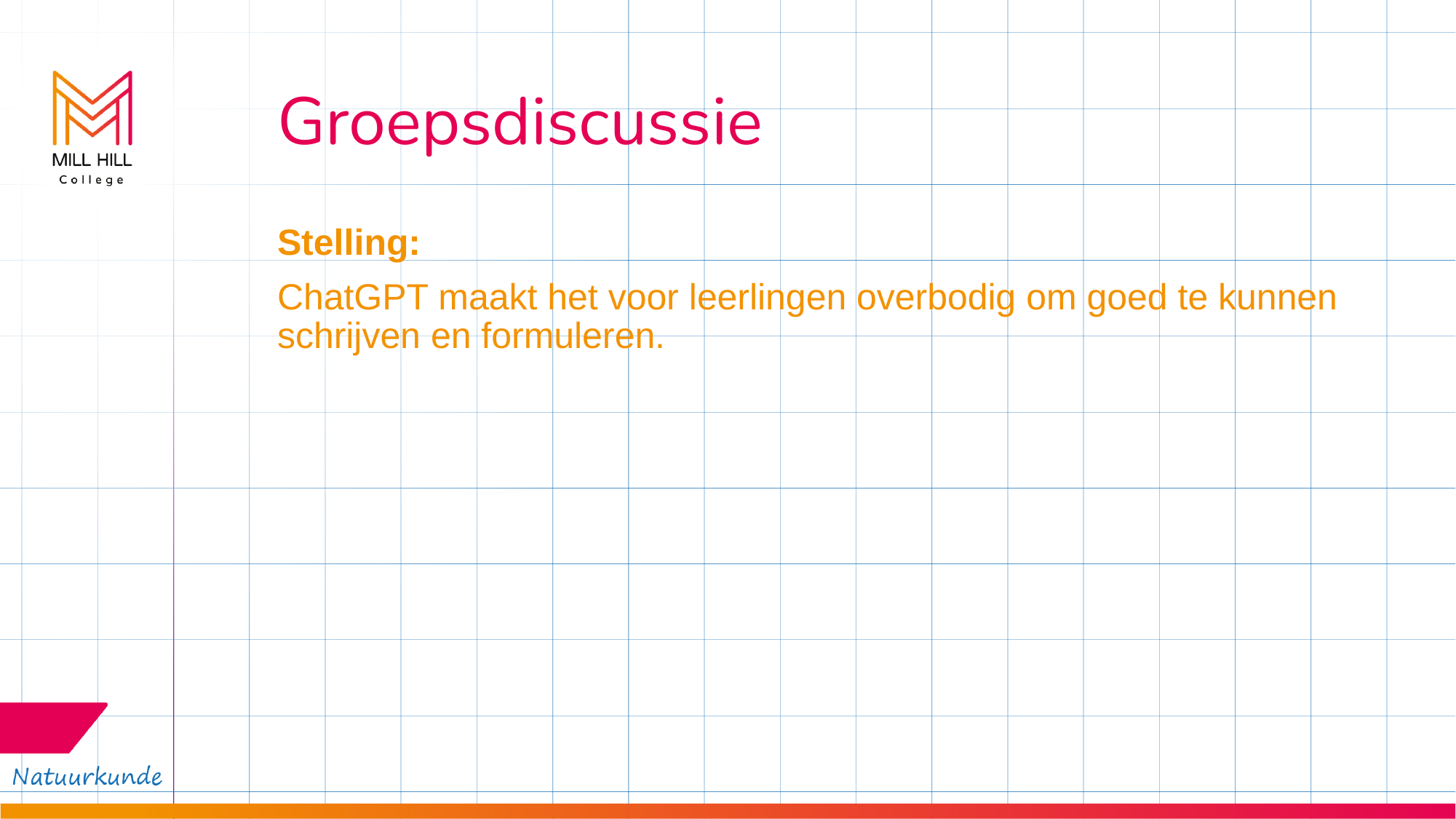

# Groepsdiscussie
Stelling:
ChatGPT maakt het voor leerlingen overbodig om goed te kunnen schrijven en formuleren.